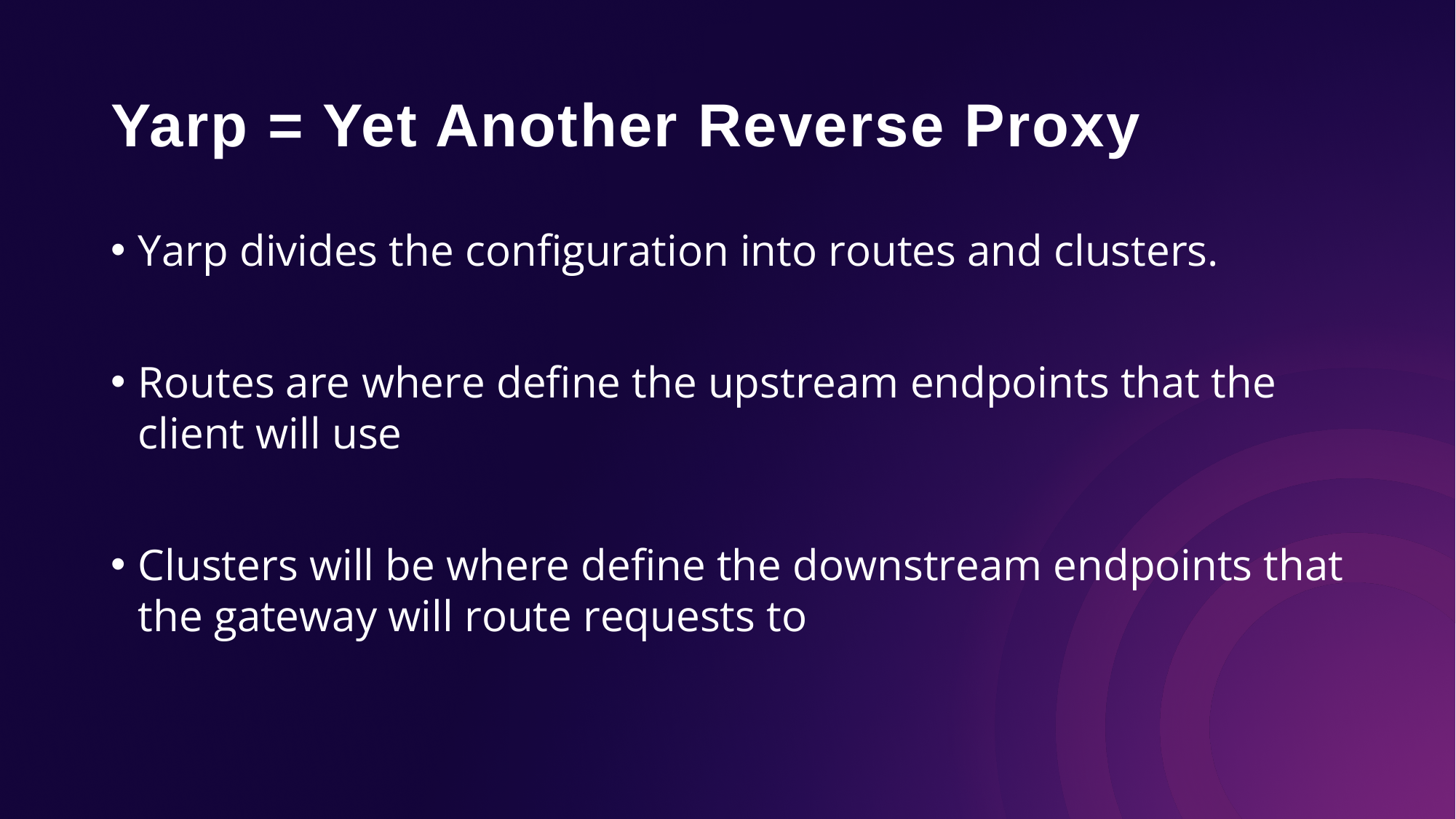

# Yarp = Yet Another Reverse Proxy
Yarp divides the configuration into routes and clusters.

Routes are where define the upstream endpoints that the client will use

Clusters will be where define the downstream endpoints that the gateway will route requests to